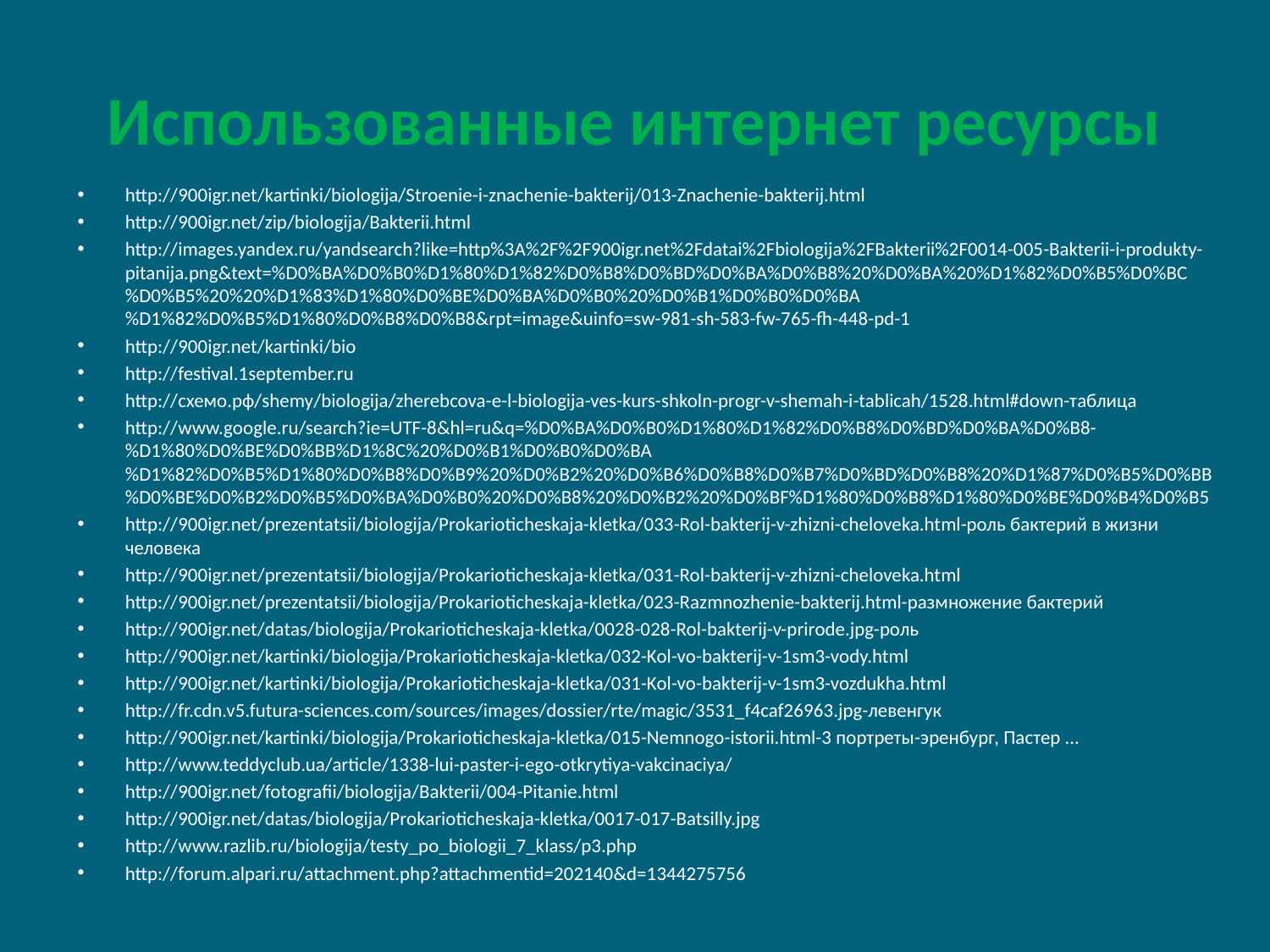

# Использованные интернет ресурсы
http://900igr.net/kartinki/biologija/Stroenie-i-znachenie-bakterij/013-Znachenie-bakterij.html
http://900igr.net/zip/biologija/Bakterii.html
http://images.yandex.ru/yandsearch?like=http%3A%2F%2F900igr.net%2Fdatai%2Fbiologija%2FBakterii%2F0014-005-Bakterii-i-produkty-pitanija.png&text=%D0%BA%D0%B0%D1%80%D1%82%D0%B8%D0%BD%D0%BA%D0%B8%20%D0%BA%20%D1%82%D0%B5%D0%BC%D0%B5%20%20%D1%83%D1%80%D0%BE%D0%BA%D0%B0%20%D0%B1%D0%B0%D0%BA%D1%82%D0%B5%D1%80%D0%B8%D0%B8&rpt=image&uinfo=sw-981-sh-583-fw-765-fh-448-pd-1
http://900igr.net/kartinki/bio
http://festival.1september.ru
http://схемо.рф/shemy/biologija/zherebcova-e-l-biologija-ves-kurs-shkoln-progr-v-shemah-i-tablicah/1528.html#down-таблица
http://www.google.ru/search?ie=UTF-8&hl=ru&q=%D0%BA%D0%B0%D1%80%D1%82%D0%B8%D0%BD%D0%BA%D0%B8-%D1%80%D0%BE%D0%BB%D1%8C%20%D0%B1%D0%B0%D0%BA%D1%82%D0%B5%D1%80%D0%B8%D0%B9%20%D0%B2%20%D0%B6%D0%B8%D0%B7%D0%BD%D0%B8%20%D1%87%D0%B5%D0%BB%D0%BE%D0%B2%D0%B5%D0%BA%D0%B0%20%D0%B8%20%D0%B2%20%D0%BF%D1%80%D0%B8%D1%80%D0%BE%D0%B4%D0%B5
http://900igr.net/prezentatsii/biologija/Prokarioticheskaja-kletka/033-Rol-bakterij-v-zhizni-cheloveka.html-роль бактерий в жизни человека
http://900igr.net/prezentatsii/biologija/Prokarioticheskaja-kletka/031-Rol-bakterij-v-zhizni-cheloveka.html
http://900igr.net/prezentatsii/biologija/Prokarioticheskaja-kletka/023-Razmnozhenie-bakterij.html-размножение бактерий
http://900igr.net/datas/biologija/Prokarioticheskaja-kletka/0028-028-Rol-bakterij-v-prirode.jpg-роль
http://900igr.net/kartinki/biologija/Prokarioticheskaja-kletka/032-Kol-vo-bakterij-v-1sm3-vody.html
http://900igr.net/kartinki/biologija/Prokarioticheskaja-kletka/031-Kol-vo-bakterij-v-1sm3-vozdukha.html
http://fr.cdn.v5.futura-sciences.com/sources/images/dossier/rte/magic/3531_f4caf26963.jpg-левенгук
http://900igr.net/kartinki/biologija/Prokarioticheskaja-kletka/015-Nemnogo-istorii.html-3 портреты-эренбург, Пастер ...
http://www.teddyclub.ua/article/1338-lui-paster-i-ego-otkrytiya-vakcinaciya/
http://900igr.net/fotografii/biologija/Bakterii/004-Pitanie.html
http://900igr.net/datas/biologija/Prokarioticheskaja-kletka/0017-017-Batsilly.jpg
http://www.razlib.ru/biologija/testy_po_biologii_7_klass/p3.php
http://forum.alpari.ru/attachment.php?attachmentid=202140&d=1344275756